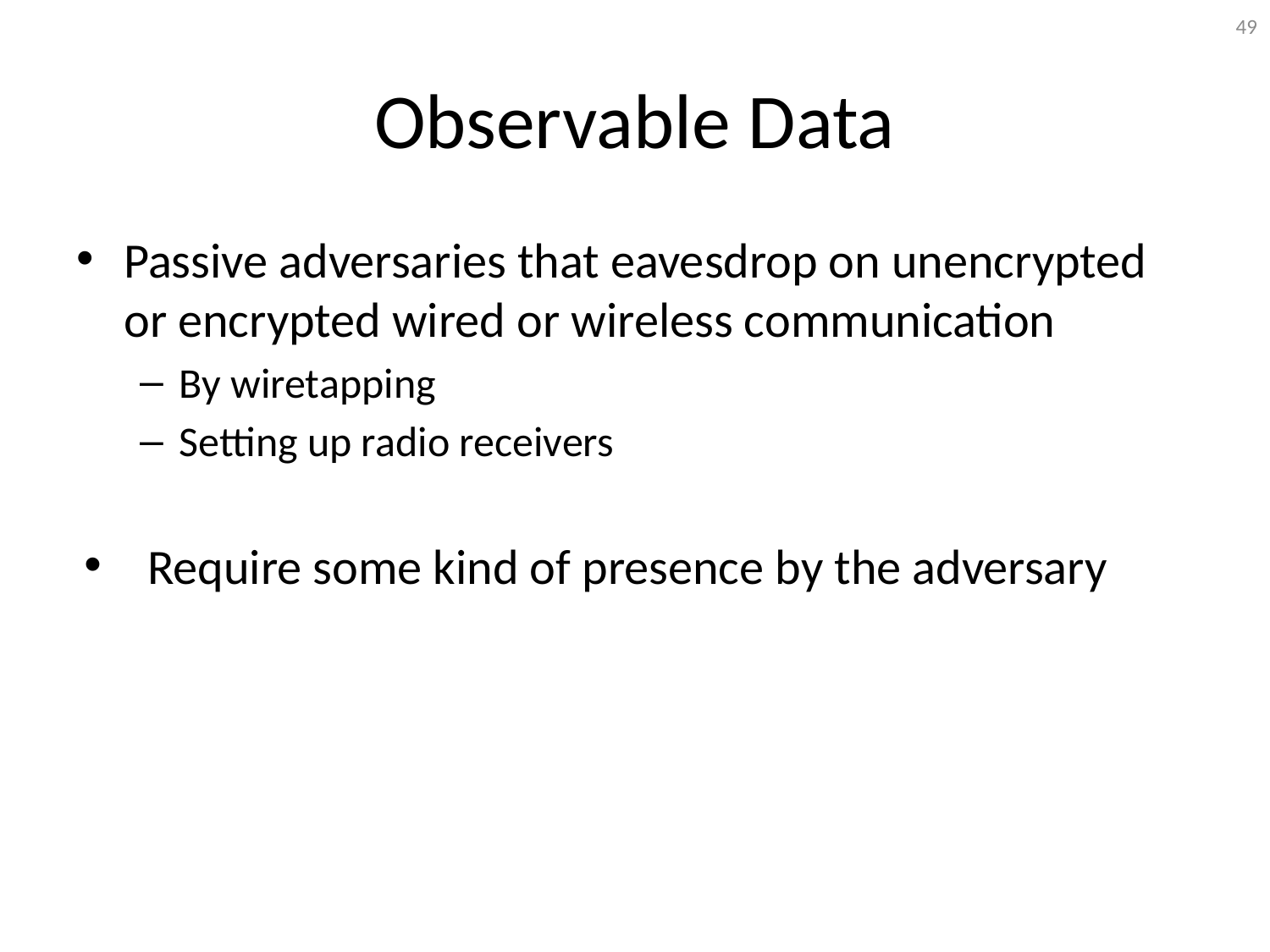

49
# Observable Data
Passive adversaries that eavesdrop on unencrypted or encrypted wired or wireless communication
By wiretapping
Setting up radio receivers

Require some kind of presence by the adversary